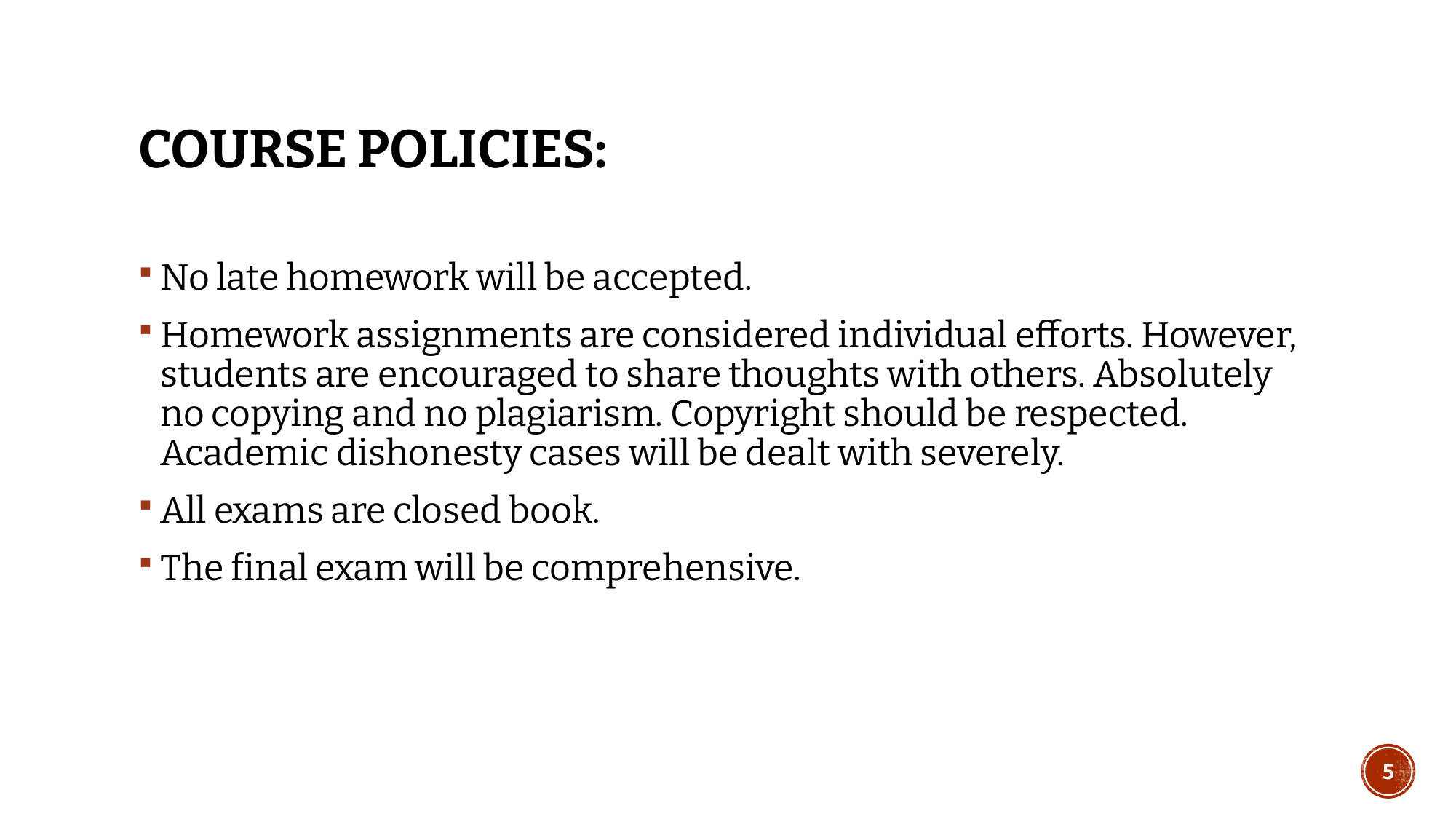

# Course Policies:
No late homework will be accepted.
Homework assignments are considered individual efforts. However, students are encouraged to share thoughts with others. Absolutely no copying and no plagiarism. Copyright should be respected. Academic dishonesty cases will be dealt with severely.
All exams are closed book.
The final exam will be comprehensive.

5